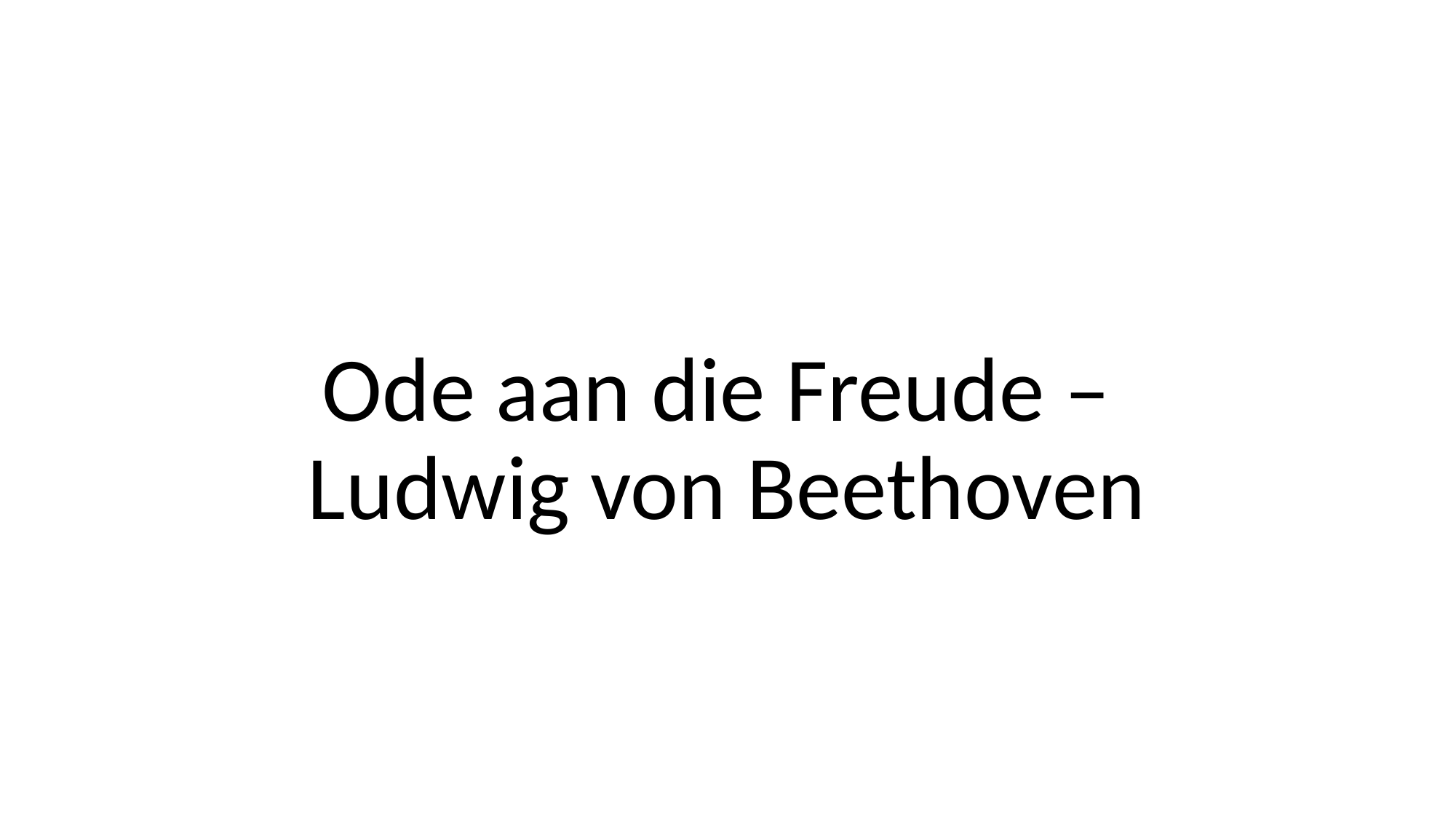

# Ode aan die Freude – Ludwig von Beethoven